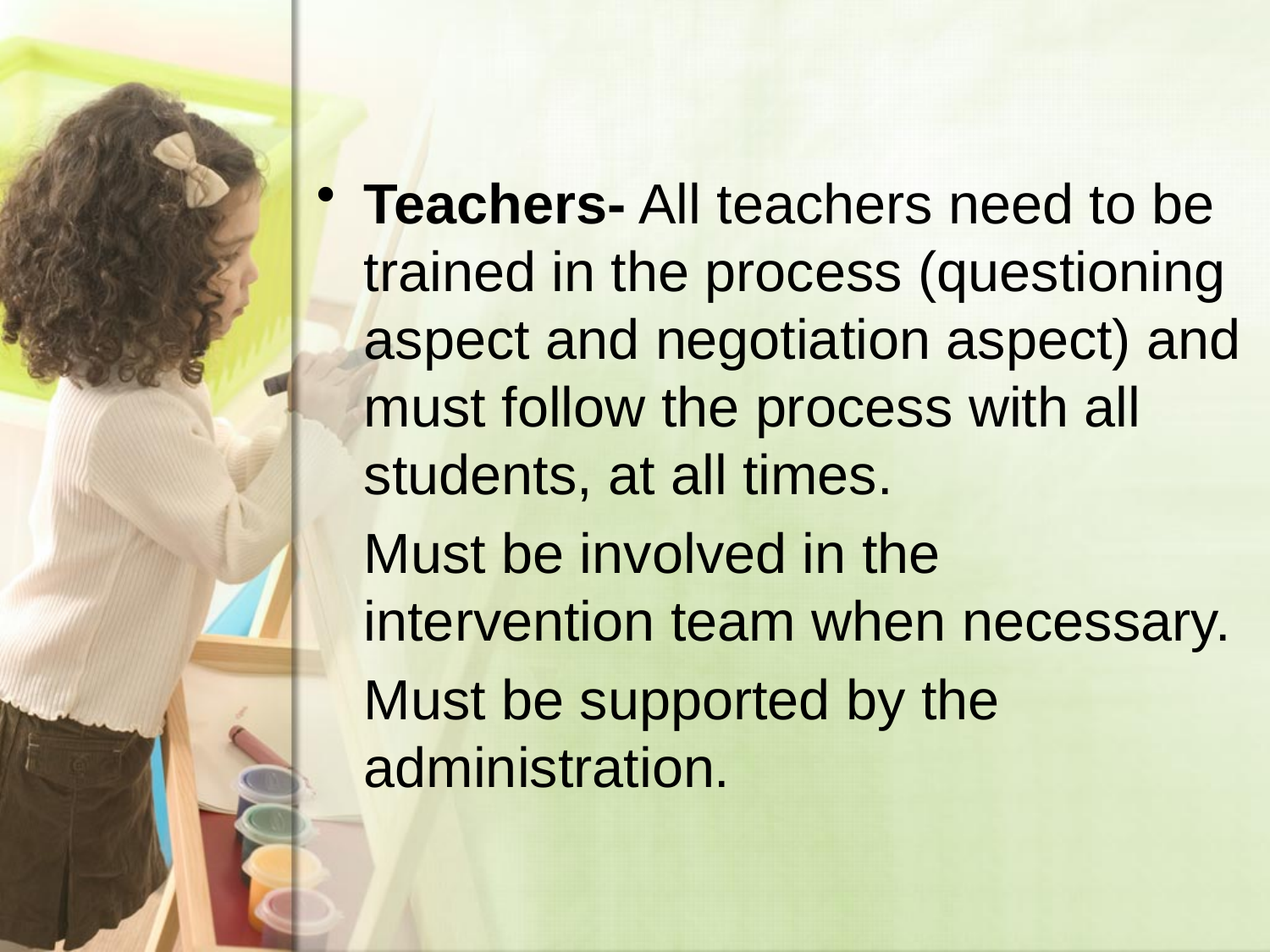

Teachers- All teachers need to be trained in the process (questioning aspect and negotiation aspect) and must follow the process with all students, at all times.
	Must be involved in the intervention team when necessary.
	Must be supported by the administration.